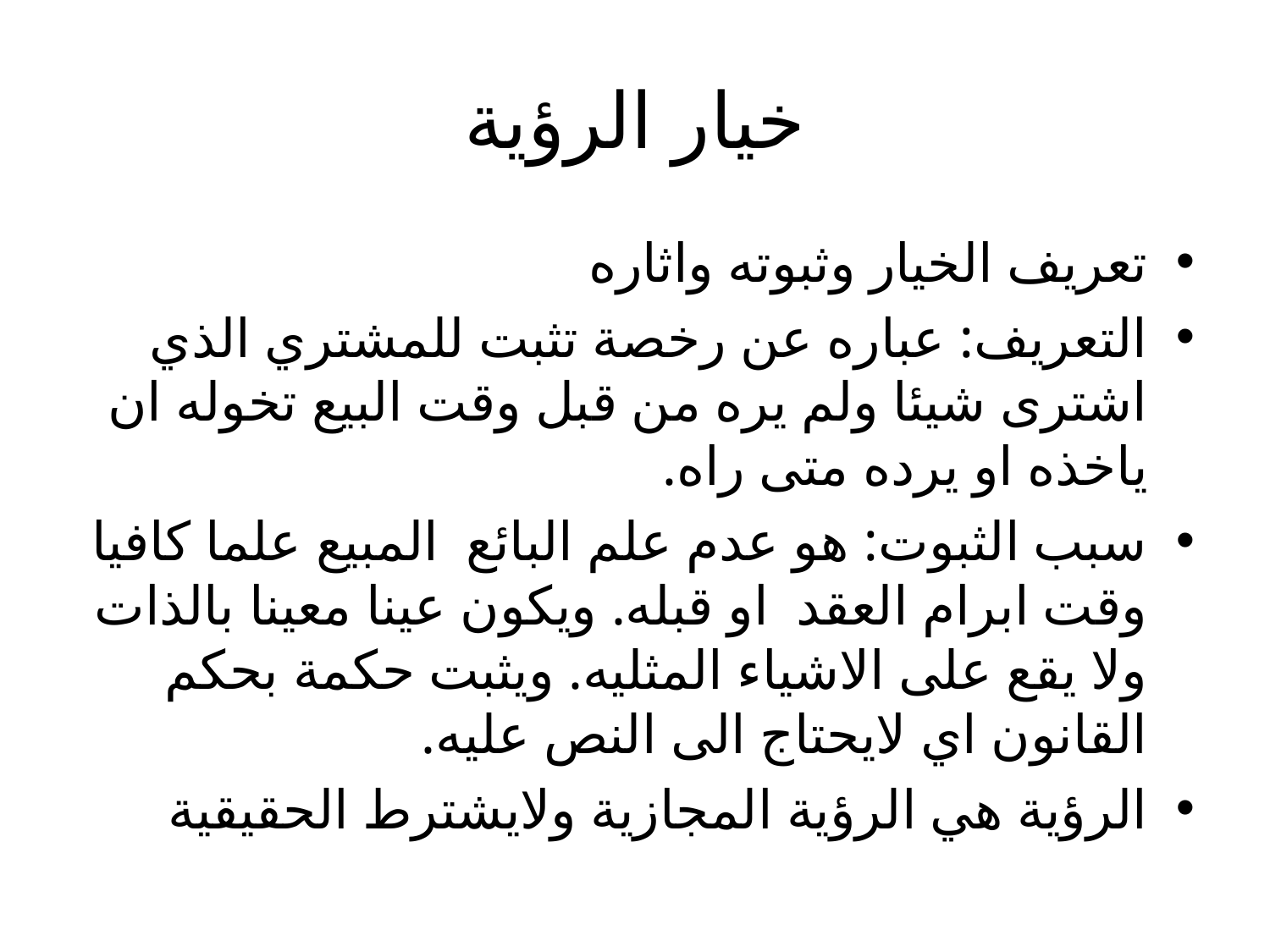

# خيار الرؤية
تعريف الخيار وثبوته واثاره
التعريف: عباره عن رخصة تثبت للمشتري الذي اشترى شيئا ولم يره من قبل وقت البيع تخوله ان ياخذه او يرده متى راه.
سبب الثبوت: هو عدم علم البائع  المبيع علما كافيا وقت ابرام العقد  او قبله. ويكون عينا معينا بالذات ولا يقع على الاشياء المثليه. ويثبت حكمة بحكم القانون اي لايحتاج الى النص عليه.
الرؤية هي الرؤية المجازية ولايشترط الحقيقية